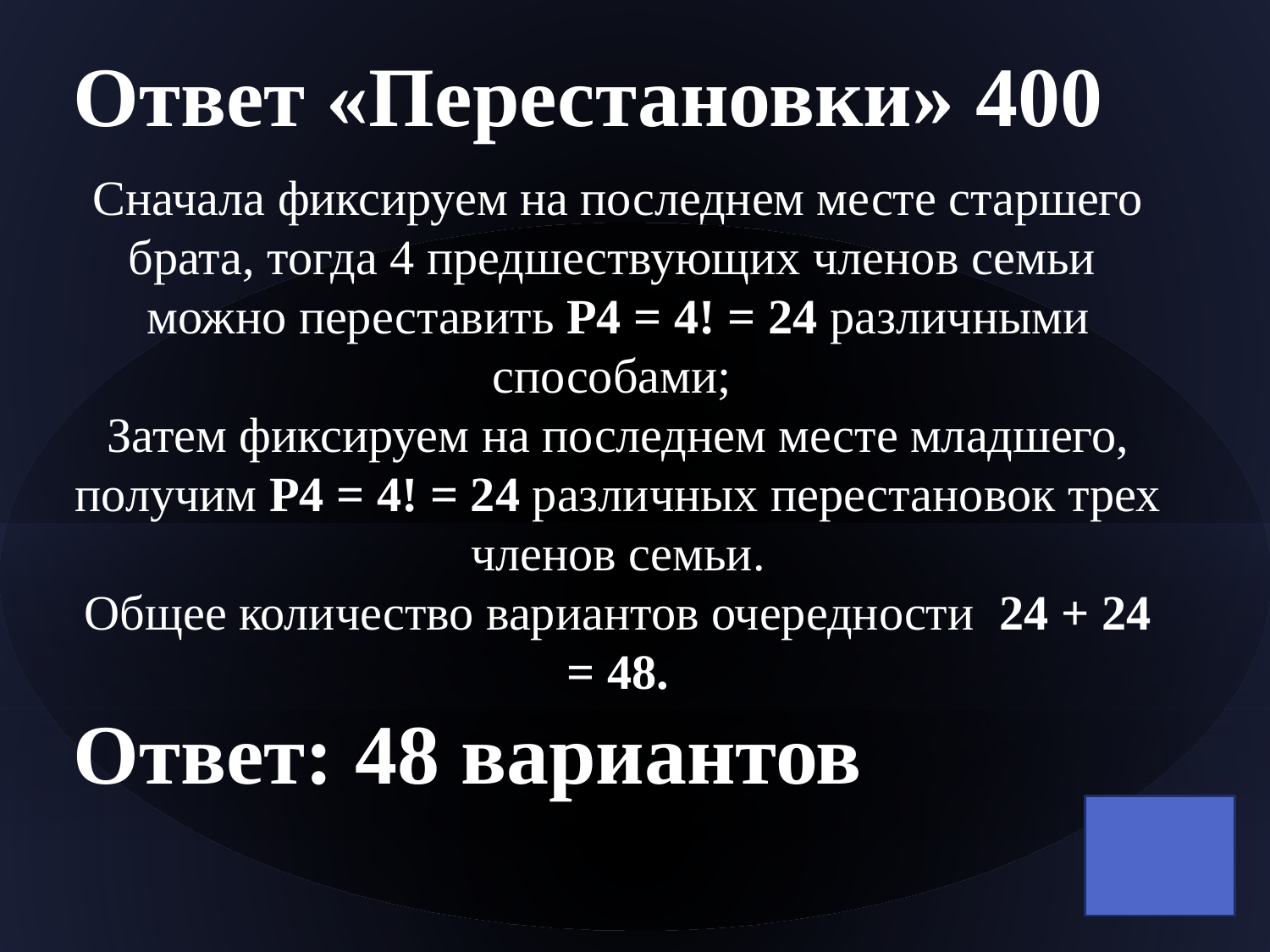

Ответ «Перестановки» 400
Сначала фиксируем на последнем месте старшего брата, тогда 4 предшествующих членов семьи  можно переставить Р4 = 4! = 24 различными способами;
Затем фиксируем на последнем месте младшего, получим Р4 = 4! = 24 различных перестановок трех членов семьи.
Общее количество вариантов очередности  24 + 24 = 48.
Ответ: 48 вариантов